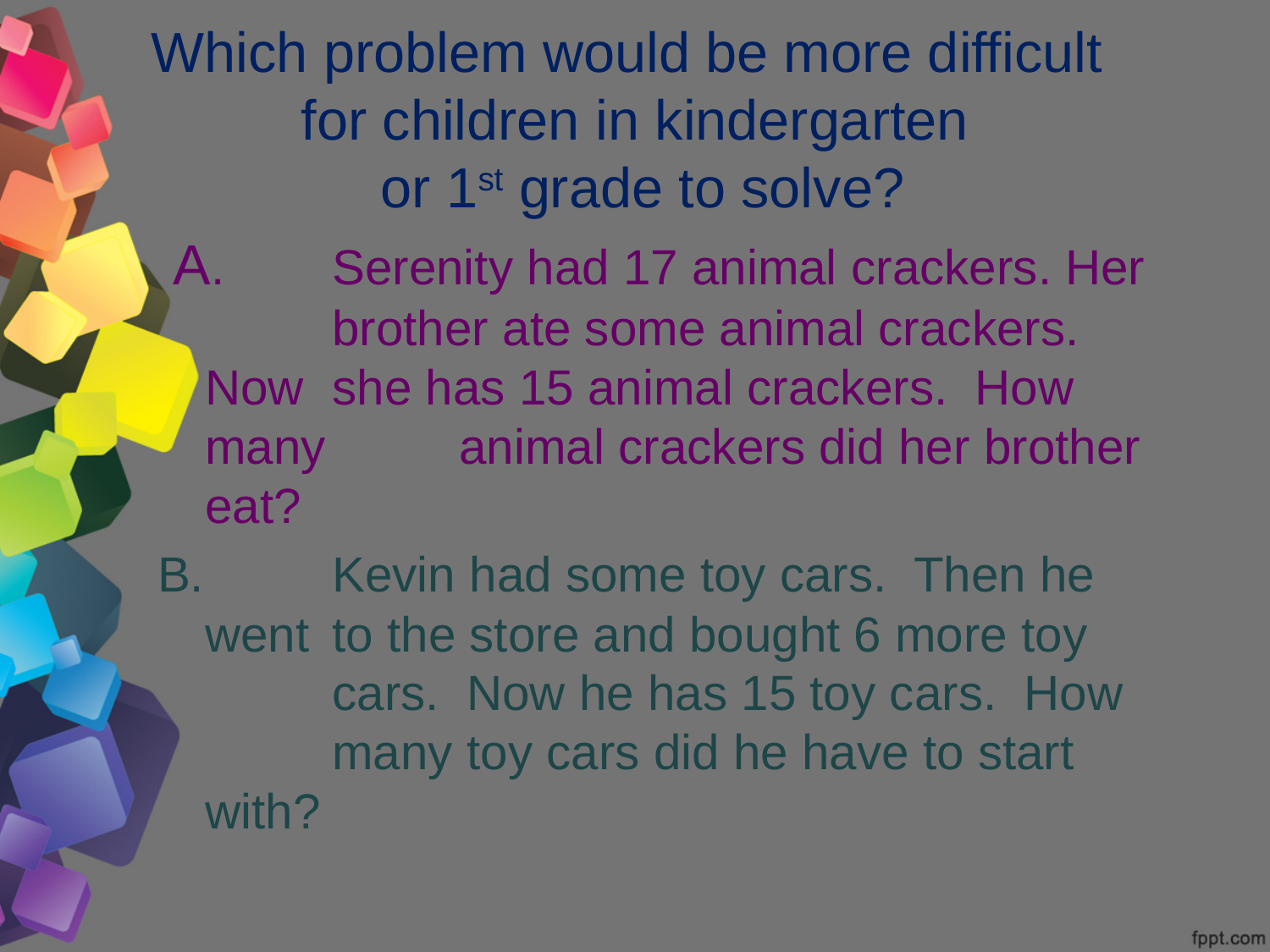

# Which problem would be more difficult for children in kindergarten or 1st grade to solve?
 A.  	Serenity had 17 animal crackers. Her      	brother ate some animal crackers.  Now 	she has 15 animal crackers.  How many 	animal crackers did her brother eat?
B.  	Kevin had some toy cars.  Then he went 	to the store and bought 6 more toy 	cars.  Now he has 15 toy cars.  How 	many toy cars did he have to start with?